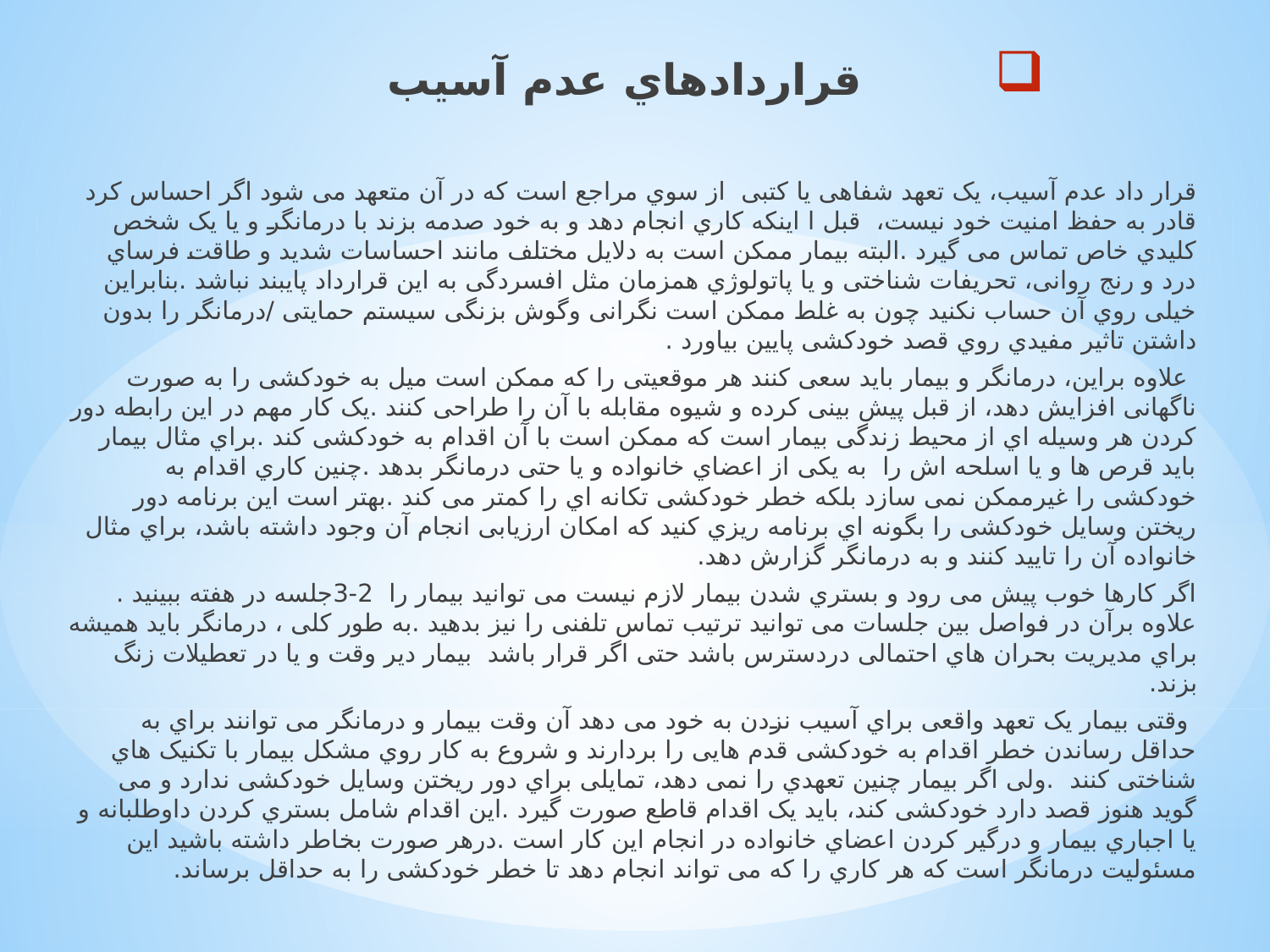

ﻗﺮاردادﻫﺎي ﻋﺪم آﺳﯿﺐ

ﻗﺮار داد ﻋﺪم آﺳﯿﺐ، ﯾﮏ ﺗﻌﻬﺪ ﺷﻔﺎﻫﯽ ﯾﺎ ﮐﺘﺒﯽ  از ﺳﻮي ﻣﺮاﺟﻊ اﺳﺖ ﮐﻪ در آن ﻣﺘﻌﻬﺪ ﻣﯽ ﺷﻮد اﮔﺮ اﺣﺴﺎس ﮐﺮد ﻗﺎدر ﺑﻪ ﺣﻔﻆ اﻣﻨﯿﺖ ﺧﻮد ﻧﯿﺴﺖ،  ﻗﺒﻞ ا اﯾﻨﮑﻪ ﮐﺎري اﻧﺠﺎم دﻫﺪ و ﺑﻪ ﺧﻮد ﺻﺪﻣﻪ ﺑﺰﻧﺪ ﺑﺎ درﻣﺎﻧﮕﺮ و ﯾﺎ ﯾﮏ ﺷﺨﺺ ﮐﻠﯿﺪي ﺧﺎص ﺗﻤﺎس ﻣﯽ ﮔﯿﺮد .اﻟﺒﺘﻪ ﺑﯿﻤﺎر ﻣﻤﮑﻦ اﺳﺖ ﺑﻪ دﻻﯾﻞ ﻣﺨﺘﻠﻒ ﻣﺎﻧﻨﺪ اﺣﺴﺎﺳﺎت ﺷﺪﯾﺪ و ﻃﺎﻗﺖ ﻓﺮﺳﺎي درد و رﻧﺞ رواﻧﯽ، ﺗﺤﺮﯾﻔﺎت ﺷﻨﺎﺧﺘﯽ و ﯾﺎ ﭘﺎﺗﻮﻟﻮژي ﻫﻤﺰﻣﺎن ﻣﺜﻞ اﻓﺴﺮدﮔﯽ ﺑﻪ اﯾﻦ ﻗﺮارداد ﭘﺎﯾﺒﻨﺪ ﻧﺒﺎﺷﺪ .ﺑﻨﺎﺑﺮاﯾﻦ ﺧﯿﻠﯽ روي آن ﺣﺴﺎب ﻧﮑﻨﯿﺪ ﭼﻮن ﺑﻪ ﻏﻠﻂ ﻣﻤﮑﻦ اﺳﺖ ﻧﮕﺮاﻧﯽ وﮔﻮش ﺑﺰﻧﮕﯽ ﺳﯿﺴﺘﻢ ﺣﻤﺎﯾﺘﯽ /درﻣﺎﻧﮕﺮ را ﺑﺪون داﺷﺘﻦ ﺗﺎﺛﯿﺮ ﻣﻔﯿﺪي روي ﻗﺼﺪ ﺧﻮدﮐﺸﯽ ﭘﺎﯾﯿﻦ ﺑﯿﺎورد .
 ﻋﻼوه ﺑﺮاﯾﻦ، درﻣﺎﻧﮕﺮ و ﺑﯿﻤﺎر ﺑﺎﯾﺪ ﺳﻌﯽ ﮐﻨﻨﺪ ﻫﺮ ﻣﻮﻗﻌﯿﺘﯽ را ﮐﻪ ﻣﻤﮑﻦ اﺳﺖ ﻣﯿﻞ ﺑﻪ ﺧﻮدﮐﺸﯽ را ﺑﻪ ﺻﻮرت  ﻧﺎﮔﻬﺎﻧﯽ اﻓﺰاﯾﺶ دﻫﺪ، از ﻗﺒﻞ ﭘﯿﺶ ﺑﯿﻨﯽ ﮐﺮده و ﺷﯿﻮه ﻣﻘﺎﺑﻠﻪ ﺑﺎ آن را ﻃﺮاﺣﯽ ﮐﻨﻨﺪ .ﯾﮏ ﮐﺎر ﻣﻬﻢ در اﯾﻦ راﺑﻄﻪ دور ﮐﺮدن ﻫﺮ وﺳﯿﻠﻪ اي از ﻣﺤﯿﻂ زﻧﺪﮔﯽ ﺑﯿﻤﺎر اﺳﺖ ﮐﻪ ﻣﻤﮑﻦ اﺳﺖ ﺑﺎ آن اﻗﺪام ﺑﻪ ﺧﻮدﮐﺸﯽ ﮐﻨﺪ .ﺑﺮاي ﻣﺜﺎل ﺑﯿﻤﺎر ﺑﺎﯾﺪ ﻗﺮص ﻫﺎ و ﯾﺎ اﺳﻠﺤﻪ اش را  ﺑﻪ ﯾﮑﯽ از اﻋﻀﺎي ﺧﺎﻧﻮاده و ﯾﺎ ﺣﺘﯽ درﻣﺎﻧﮕﺮ ﺑﺪﻫﺪ .ﭼﻨﯿﻦ ﮐﺎري اﻗﺪام ﺑﻪ ﺧﻮدﮐﺸﯽ را ﻏﯿﺮﻣﻤﮑﻦ ﻧﻤﯽ ﺳﺎزد ﺑﻠﮑﻪ ﺧﻄﺮ ﺧﻮدﮐﺸﯽ ﺗﮑﺎﻧﻪ اي را ﮐﻤﺘﺮ ﻣﯽ ﮐﻨﺪ .ﺑﻬﺘﺮ اﺳﺖ اﯾﻦ ﺑﺮﻧﺎﻣﻪ دور رﯾﺨﺘﻦ وﺳﺎﯾﻞ ﺧﻮدﮐﺸﯽ را ﺑﮕﻮﻧﻪ اي ﺑﺮﻧﺎﻣﻪ رﯾﺰي ﮐﻨﯿﺪ ﮐﻪ اﻣﮑﺎن ارزﯾﺎﺑﯽ اﻧﺠﺎم آن وﺟﻮد داﺷﺘﻪ ﺑﺎﺷﺪ، ﺑﺮاي ﻣﺜﺎل ﺧﺎﻧﻮاده آن را ﺗﺎﯾﯿﺪ ﮐﻨﻨﺪ و ﺑﻪ درﻣﺎﻧﮕﺮ ﮔﺰارش دﻫﺪ.
اﮔﺮ ﮐﺎرﻫﺎ ﺧﻮب ﭘﯿﺶ ﻣﯽ رود و ﺑﺴﺘﺮي ﺷﺪن ﺑﯿﻤﺎر ﻻزم ﻧﯿﺴﺖ ﻣﯽ ﺗﻮاﻧﯿﺪ ﺑﯿﻤﺎر را  2-3ﺟﻠﺴﻪ در ﻫﻔﺘﻪ ﺑﺒﯿﻨﯿﺪ . ﻋﻼوه ﺑﺮآن در ﻓﻮاﺻﻞ ﺑﯿﻦ ﺟﻠﺴﺎت ﻣﯽ ﺗﻮاﻧﯿﺪ ﺗﺮﺗﯿﺐ ﺗﻤﺎس ﺗﻠﻔﻨﯽ را ﻧﯿﺰ ﺑﺪﻫﯿﺪ .ﺑﻪ ﻃﻮر ﮐﻠﯽ ، درﻣﺎﻧﮕﺮ ﺑﺎﯾﺪ ﻫﻤﯿﺸﻪ ﺑﺮاي ﻣﺪﯾﺮﯾﺖ ﺑﺤﺮان ﻫﺎي اﺣﺘﻤﺎﻟﯽ دردﺳﺘﺮس ﺑﺎﺷﺪ ﺣﺘﯽ اﮔﺮ ﻗﺮار ﺑﺎﺷﺪ  ﺑﯿﻤﺎر دﯾﺮ وﻗﺖ و ﯾﺎ در ﺗﻌﻄﯿﻼت زﻧﮓ ﺑﺰﻧﺪ.
 وﻗﺘﯽ ﺑﯿﻤﺎر ﯾﮏ ﺗﻌﻬﺪ واﻗﻌﯽ ﺑﺮاي آﺳﯿﺐ ﻧﺰدن ﺑﻪ ﺧﻮد ﻣﯽ دﻫﺪ آن وﻗﺖ ﺑﯿﻤﺎر و درﻣﺎﻧﮕﺮ ﻣﯽ ﺗﻮاﻧﻨﺪ ﺑﺮاي ﺑﻪ ﺣﺪاﻗﻞ رﺳﺎﻧﺪن ﺧﻄﺮ اﻗﺪام ﺑﻪ ﺧﻮدﮐﺸﯽ ﻗﺪم ﻫﺎﯾﯽ را ﺑﺮدارﻧﺪ و ﺷﺮوع ﺑﻪ ﮐﺎر روي ﻣﺸﮑﻞ ﺑﯿﻤﺎر ﺑﺎ ﺗﮑﻨﯿﮏ ﻫﺎي ﺷﻨﺎﺧﺘﯽ ﮐﻨﻨﺪ  .وﻟﯽ اﮔﺮ ﺑﯿﻤﺎر ﭼﻨﯿﻦ ﺗﻌﻬﺪي را ﻧﻤﯽ دﻫﺪ، ﺗﻤﺎﯾﻠﯽ ﺑﺮاي دور رﯾﺨﺘﻦ وﺳﺎﯾﻞ ﺧﻮدﮐﺸﯽ ﻧﺪارد و ﻣﯽ ﮔﻮﯾﺪ ﻫﻨﻮز ﻗﺼﺪ دارد ﺧﻮدﮐﺸﯽ ﮐﻨﺪ، ﺑﺎﯾﺪ ﯾﮏ اﻗﺪام ﻗﺎﻃﻊ ﺻﻮرت ﮔﯿﺮد .اﯾﻦ اﻗﺪام ﺷﺎﻣﻞ ﺑﺴﺘﺮي ﮐﺮدن داوﻃﻠﺒﺎﻧﻪ و ﯾﺎ اﺟﺒﺎري ﺑﯿﻤﺎر و درﮔﯿﺮ ﮐﺮدن اﻋﻀﺎي ﺧﺎﻧﻮاده در اﻧﺠﺎم اﯾﻦ ﮐﺎر اﺳﺖ .درﻫﺮ ﺻﻮرت ﺑﺨﺎﻃﺮ داﺷﺘﻪ ﺑﺎﺷﯿﺪ اﯾﻦ ﻣﺴﺌﻮﻟﯿﺖ درﻣﺎﻧﮕﺮ اﺳﺖ ﮐﻪ ﻫﺮ ﮐﺎري را ﮐﻪ ﻣﯽ ﺗﻮاﻧﺪ اﻧﺠﺎم دﻫﺪ ﺗﺎ ﺧﻄﺮ ﺧﻮدﮐﺸﯽ را ﺑﻪ ﺣﺪاﻗﻞ ﺑﺮﺳﺎﻧﺪ.